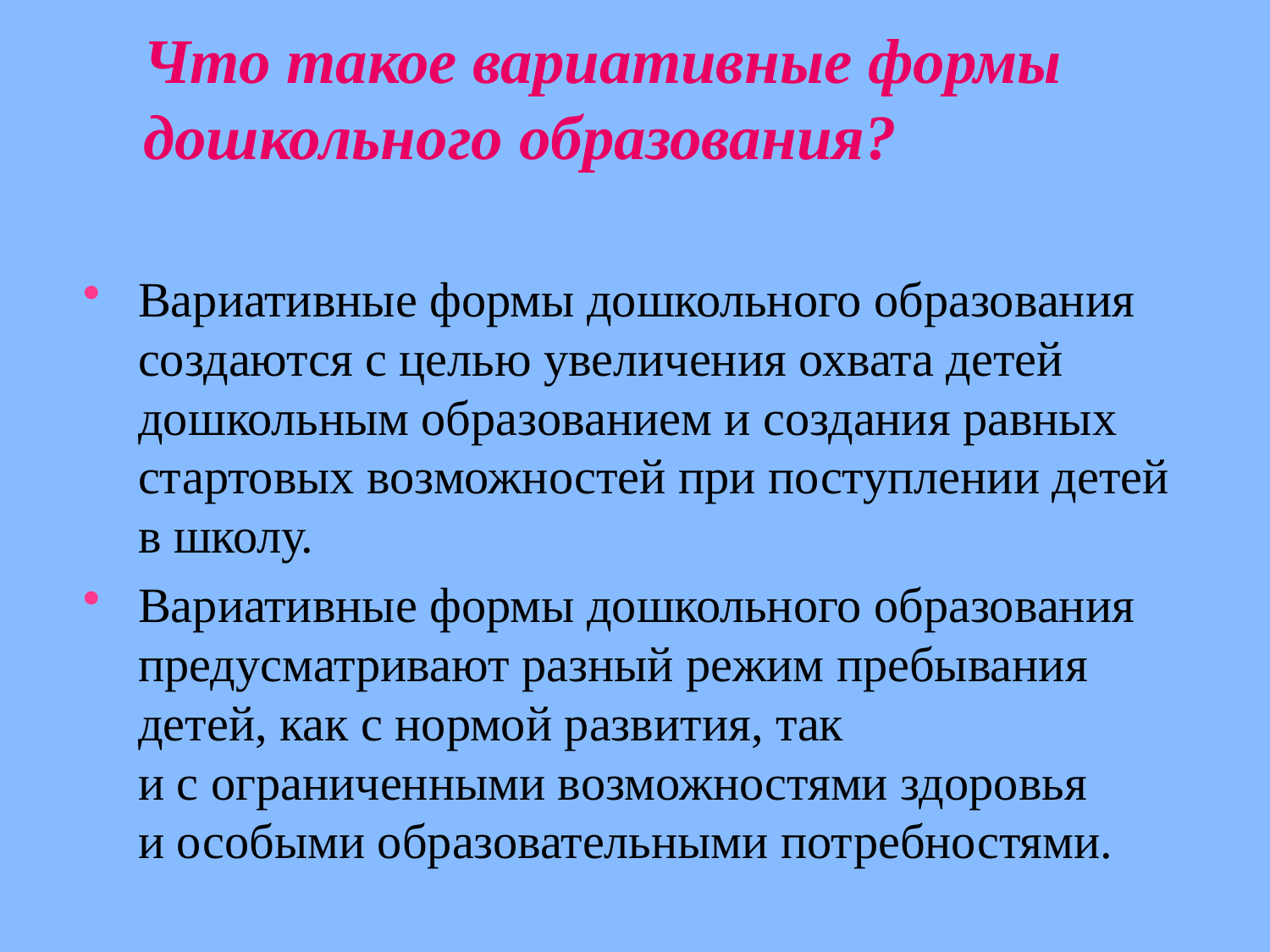

# Что такое вариативные формы дошкольного образования?
Вариативные формы дошкольного образования создаются с целью увеличения охвата детей дошкольным образованием и создания равных стартовых возможностей при поступлении детей в школу.
Вариативные формы дошкольного образования предусматривают разный режим пребывания детей, как с нормой развития, так и с ограниченными возможностями здоровья и особыми образовательными потребностями.